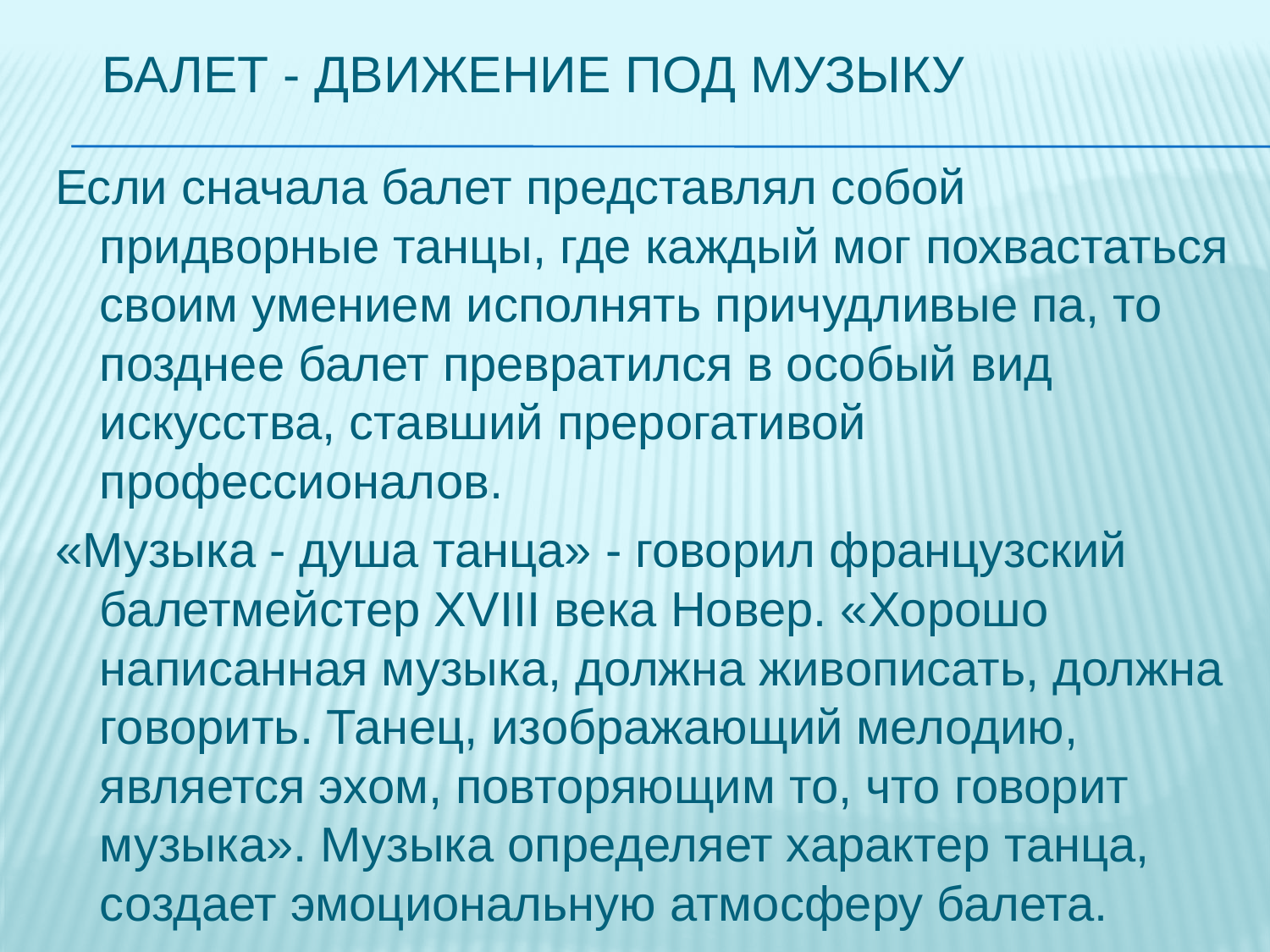

# Балет - Движение под музыку
Если сначала балет представлял собой придворные танцы, где каждый мог похвастаться своим умением исполнять причудливые па, то позднее балет превратился в особый вид искусства, ставший прерогативой профессионалов.
«Музыка - душа танца» - говорил французский балетмейстер XVIII века Новер. «Хорошо написанная музыка, должна живописать, должна говорить. Танец, изображающий мелодию, является эхом, повторяющим то, что говорит музыка». Музыка определяет характер танца, создает эмоциональную атмосферу балета.